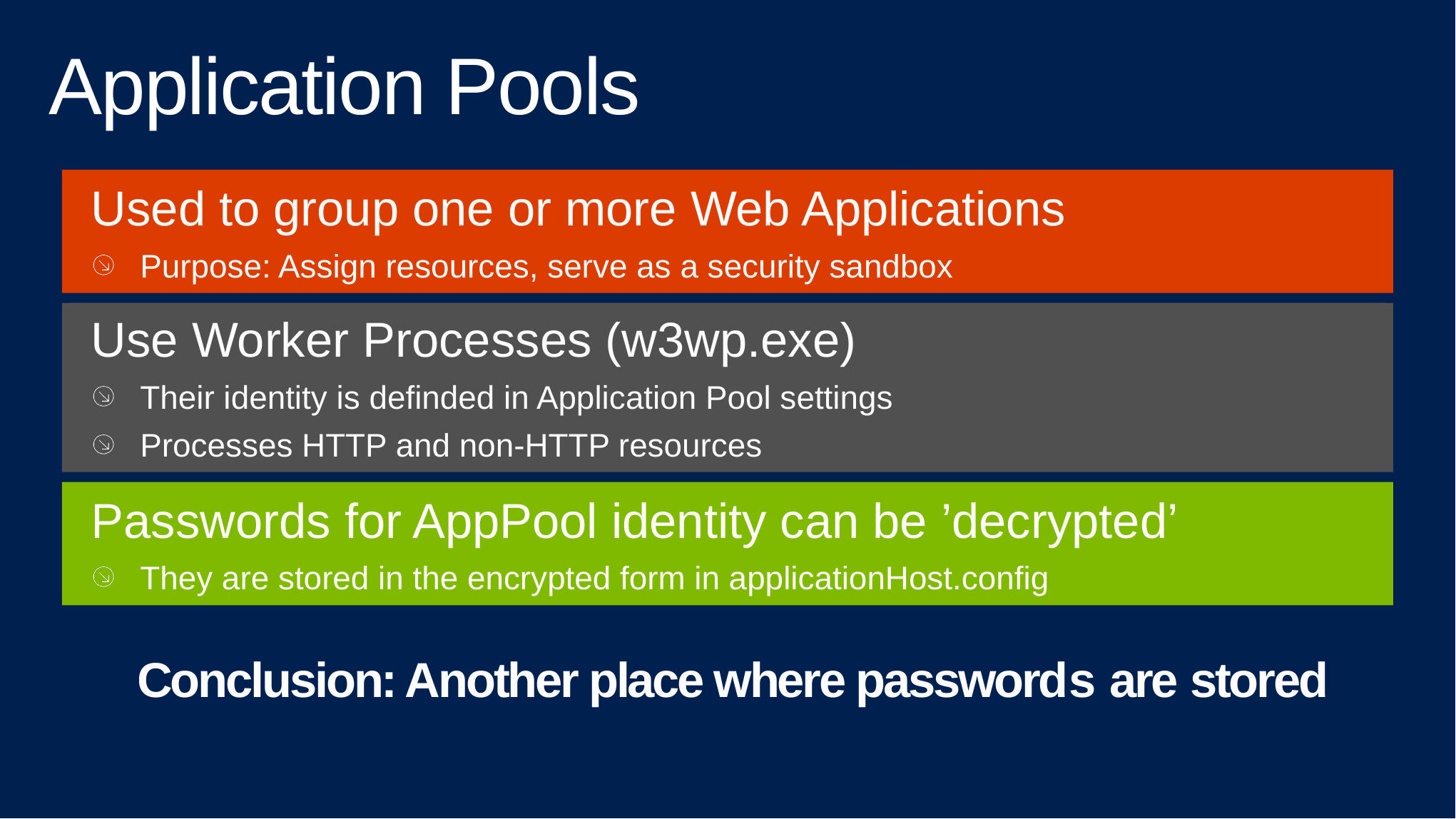

# Application Pools

Used to group one or more Web Applications
Purpose: Assign resources, serve as a security sandbox

Use Worker Processes (w3wp.exe)
Their identity is definded in Application Pool settings
Processes HTTP and non-HTTP resources

Passwords for AppPool identity can be ’decrypted’
They are stored in the encrypted form in applicationHost.config
Conclusion: Another place where passwords are stored